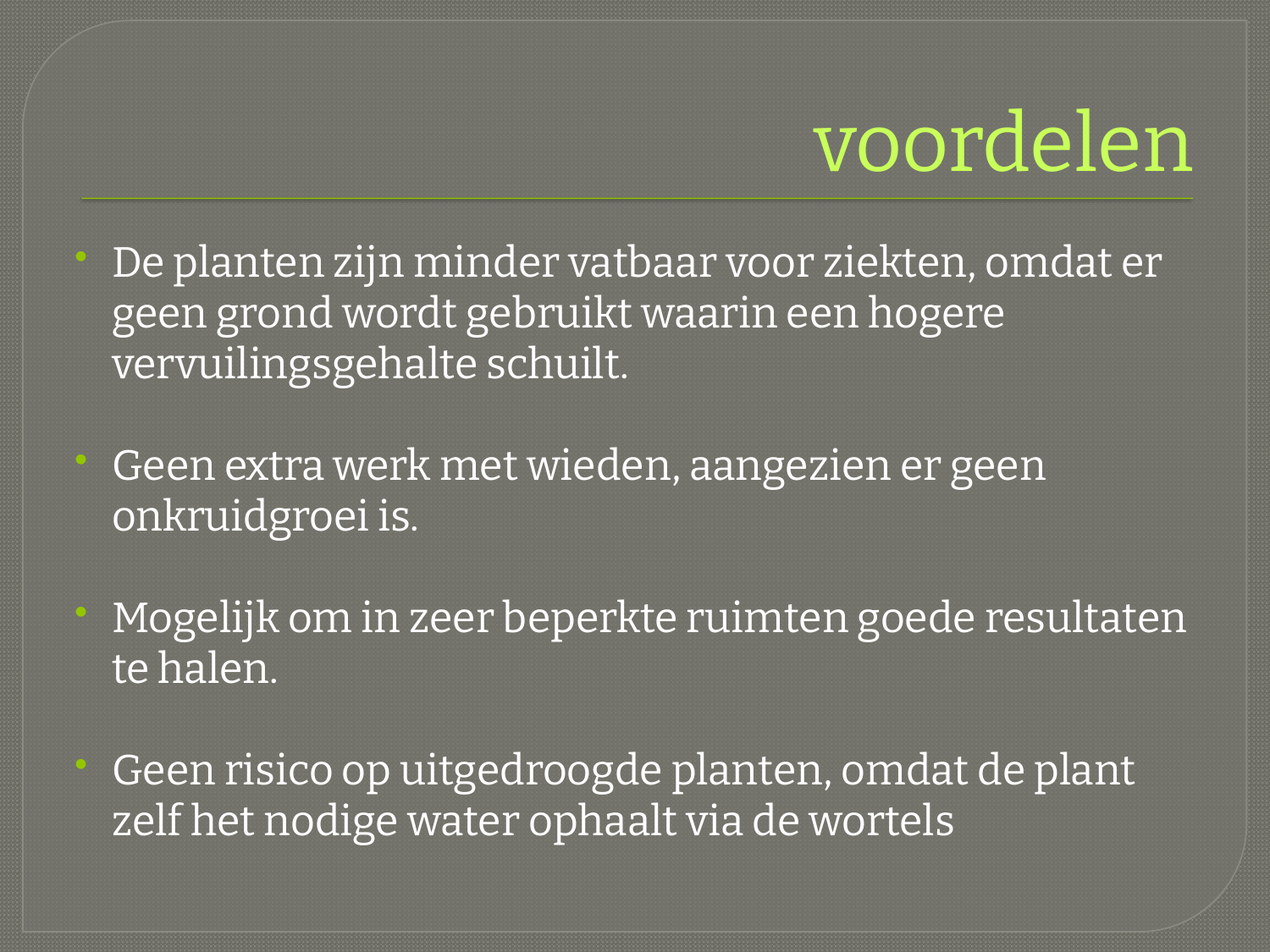

# voordelen
De planten zijn minder vatbaar voor ziekten, omdat er geen grond wordt gebruikt waarin een hogere vervuilingsgehalte schuilt.

Geen extra werk met wieden, aangezien er geen onkruidgroei is.

Mogelijk om in zeer beperkte ruimten goede resultaten te halen.

Geen risico op uitgedroogde planten, omdat de plant zelf het nodige water ophaalt via de wortels